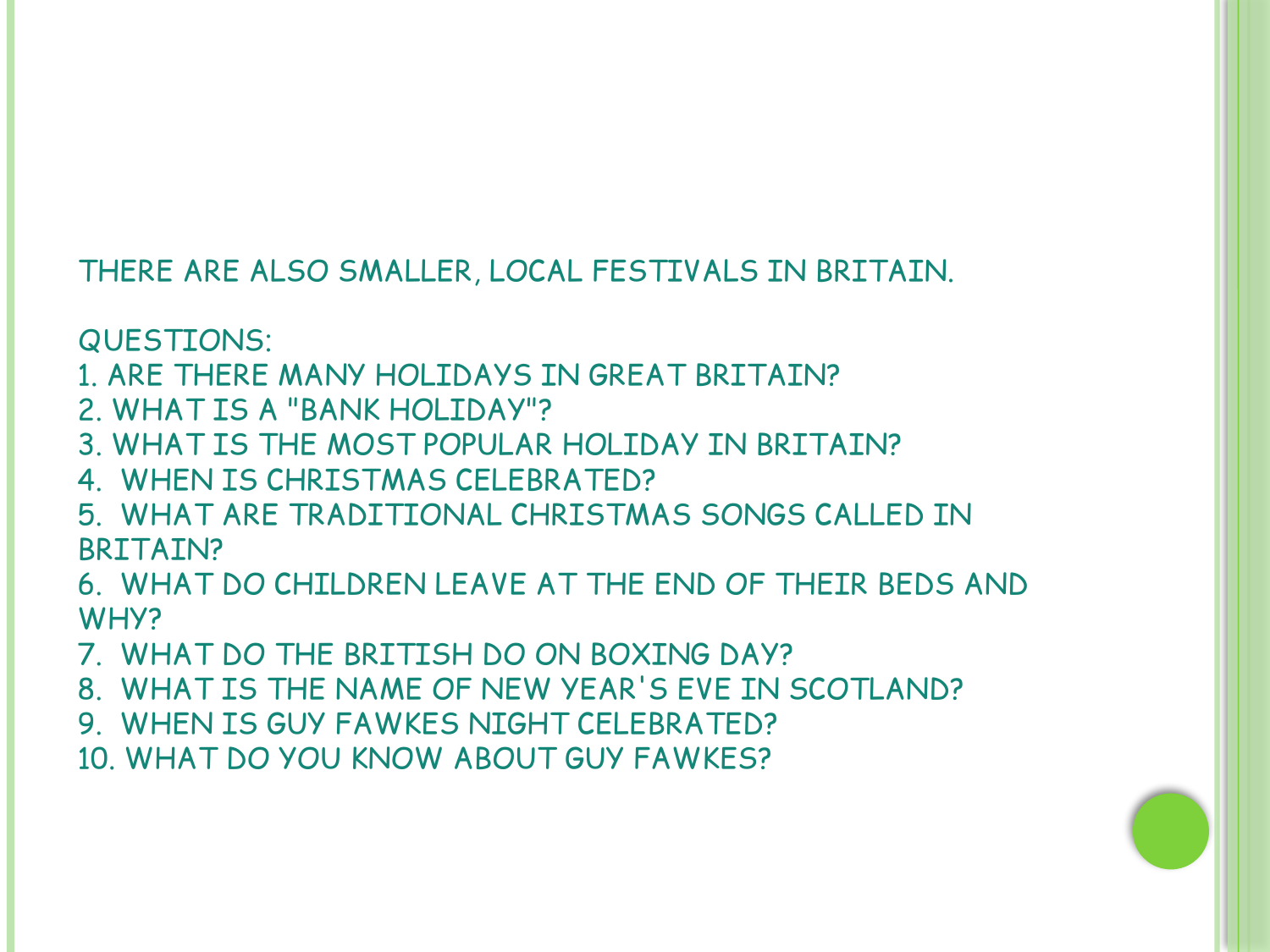

# There are also smaller, local festivals in Britain. QUESTIONS: 1. Are there many holidays in Great Britain? 2. What is a "bank holiday"? 3. What is the most popular holiday in Britain? 4.  When is Christmas celebrated? 5.  What are traditional Christmas songs called in Britain? 6.  What do children leave at the end of their beds and why? 7.  What do the British do on Boxing Day? 8.  What is the name of New Year's Eve in Scotland? 9.  When is Guy Fawkes Night celebrated? 10. What do you know about Guy Fawkes?